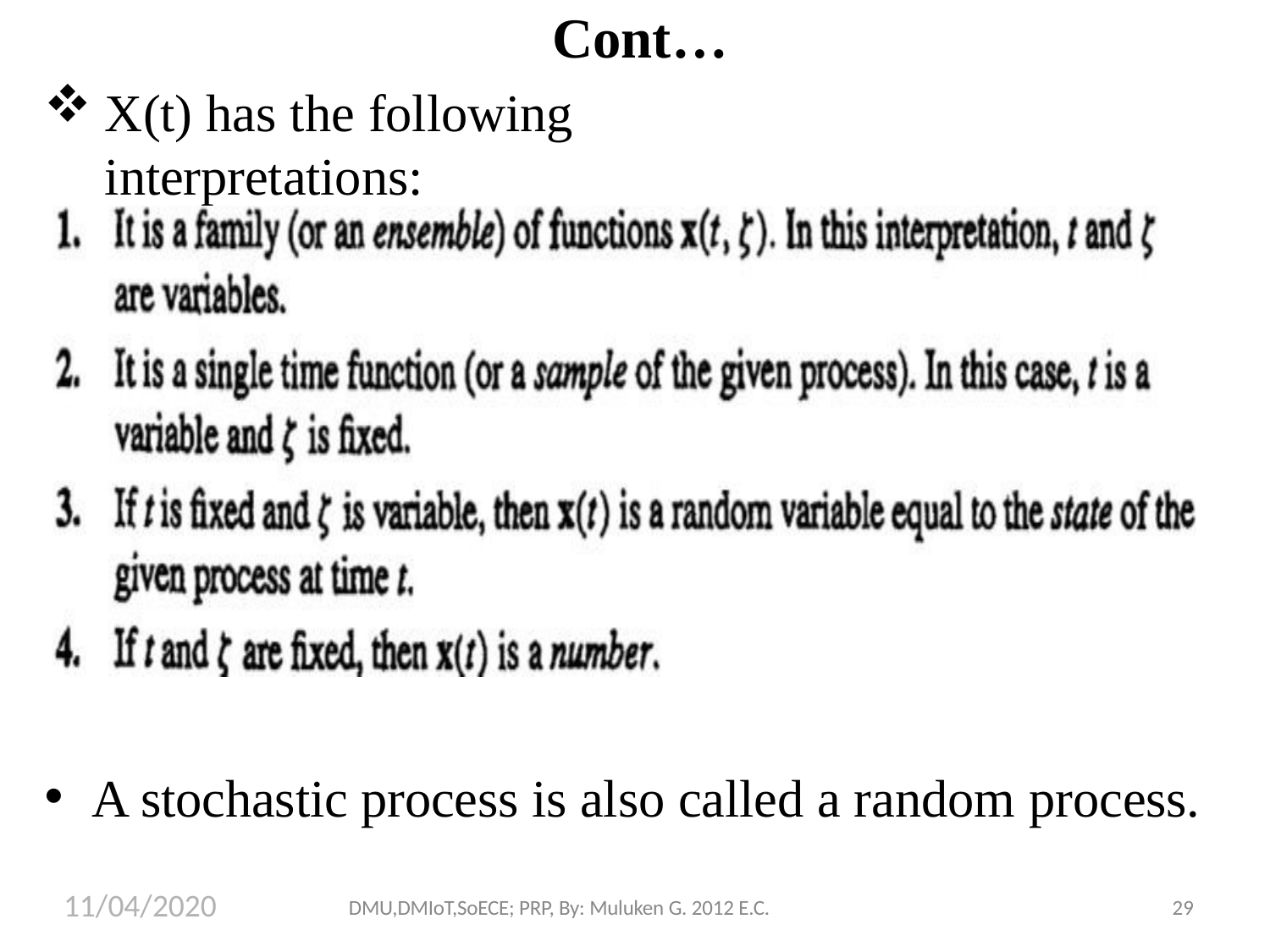

# Cont…
X(t) has the following	interpretations:

A stochastic process is also called a random process.
11/04/2020
DMU,DMIoT,SoECE; PRP, By: Muluken G. 2012 E.C.
29